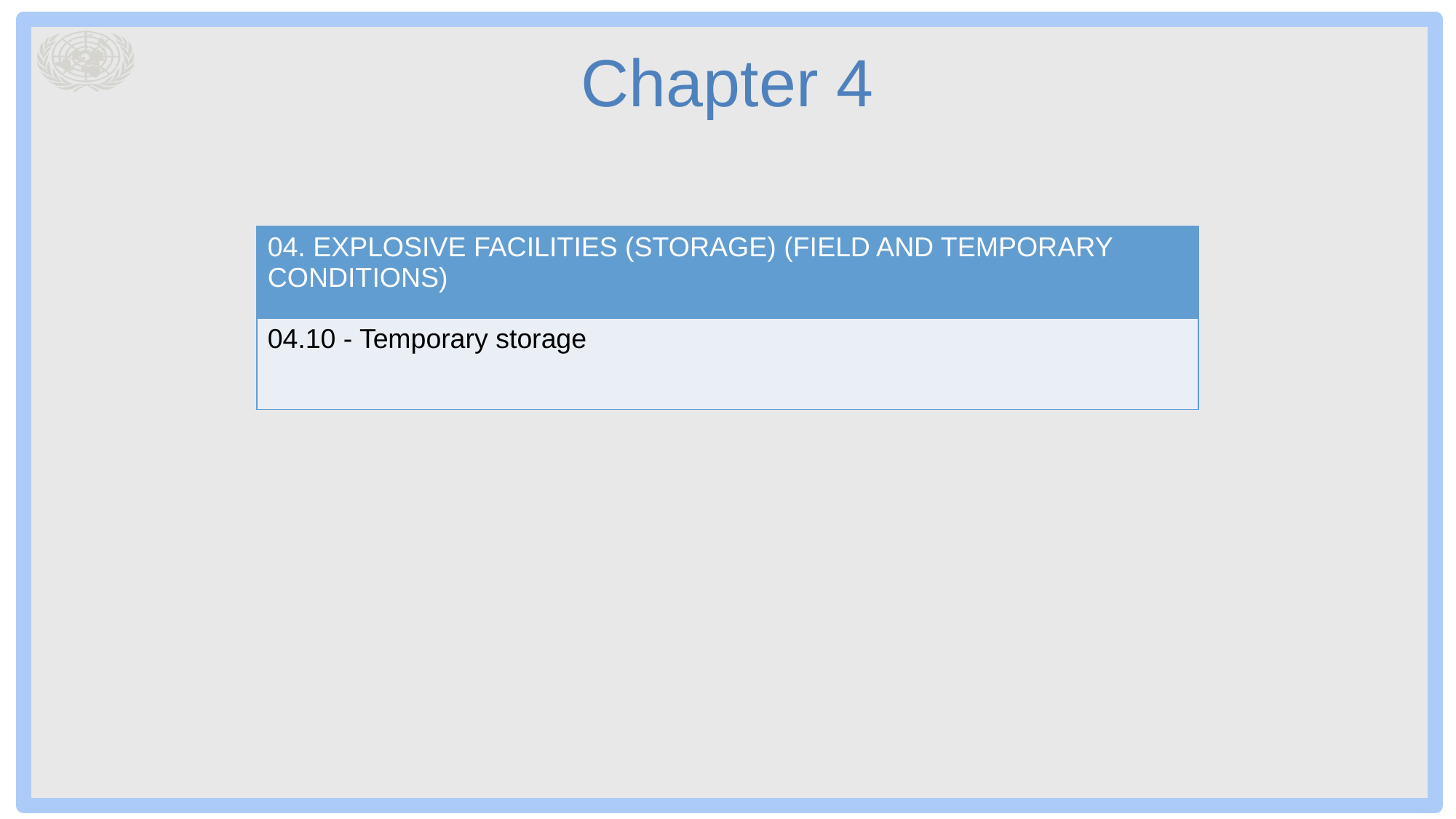

# Chapter 4
| 04. EXPLOSIVE FACILITIES (STORAGE) (FIELD AND TEMPORARY CONDITIONS) |
| --- |
| 04.10 - Temporary storage |